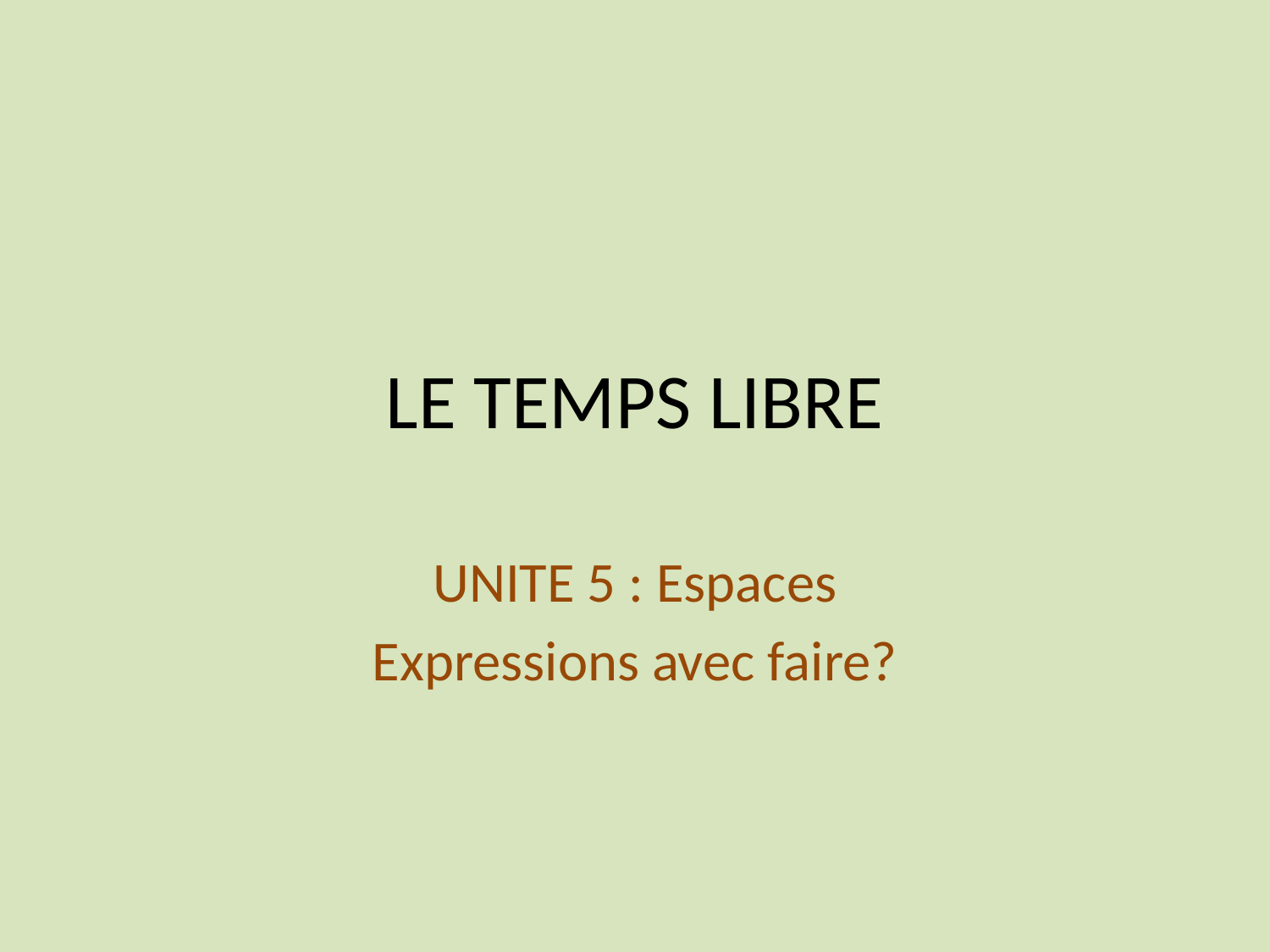

# LE TEMPS LIBRE
UNITE 5 : Espaces
Expressions avec faire?